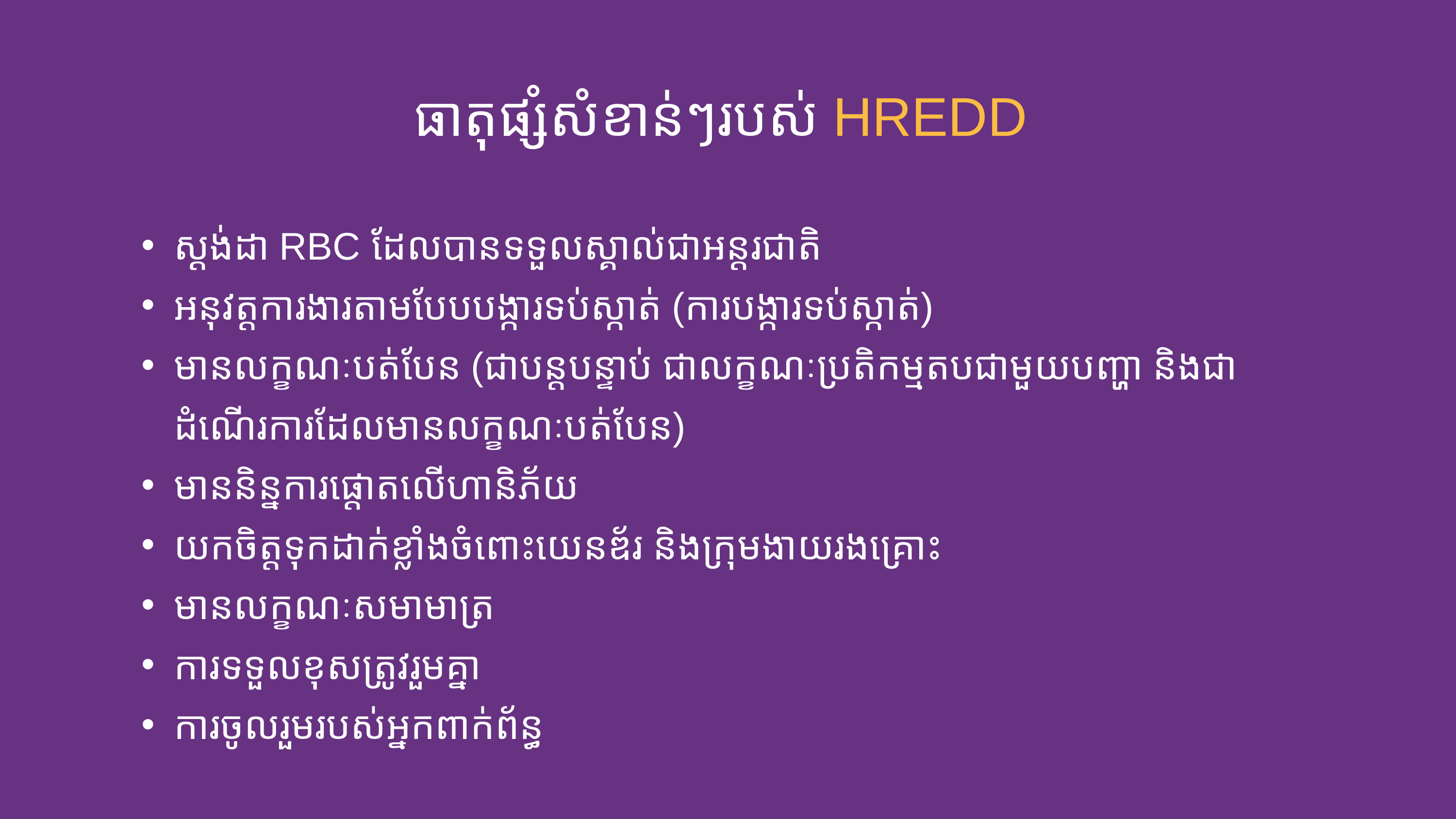

ធាតុផ្សំ​សំខាន់ៗ​របស់ HREDD
ស្ដង់ដា​ RBC​ ដែល​បាន​ទទួល​ស្គាល់ជា​អន្តរជាតិ​
អនុវត្ត​ការ​ងារ​តាម​បែប​បង្ការ​ទប់​ស្កាត់ (​ការបង្ការ​ទប់​ស្កាត់)
មាន​លក្ខណៈ​បត់​បែន (ជាបន្ត​បន្ទាប់ ជាលក្ខណៈប្រតិកម្ម​តបជាមួយ​បញ្ហា និងជាដំណើរការ​ដែល​មាន​លក្ខណៈបត់​បែន)
មាននិន្ន​ការ​ផ្ដោត​លើ​ហានិភ័យ
យកចិត្ត​ទុកដាក់ខ្លាំង​ចំពោះយេនឌ័រ និង​ក្រុម​ងាយរងគ្រោះ
មាន​លក្ខណៈសមាមាត្រ
ការ​ទទួល​ខុស​ត្រូវ​រួម​គ្នា
ការចូលរួម​របស់​អ្នក​ពាក់ព័ន្ធ